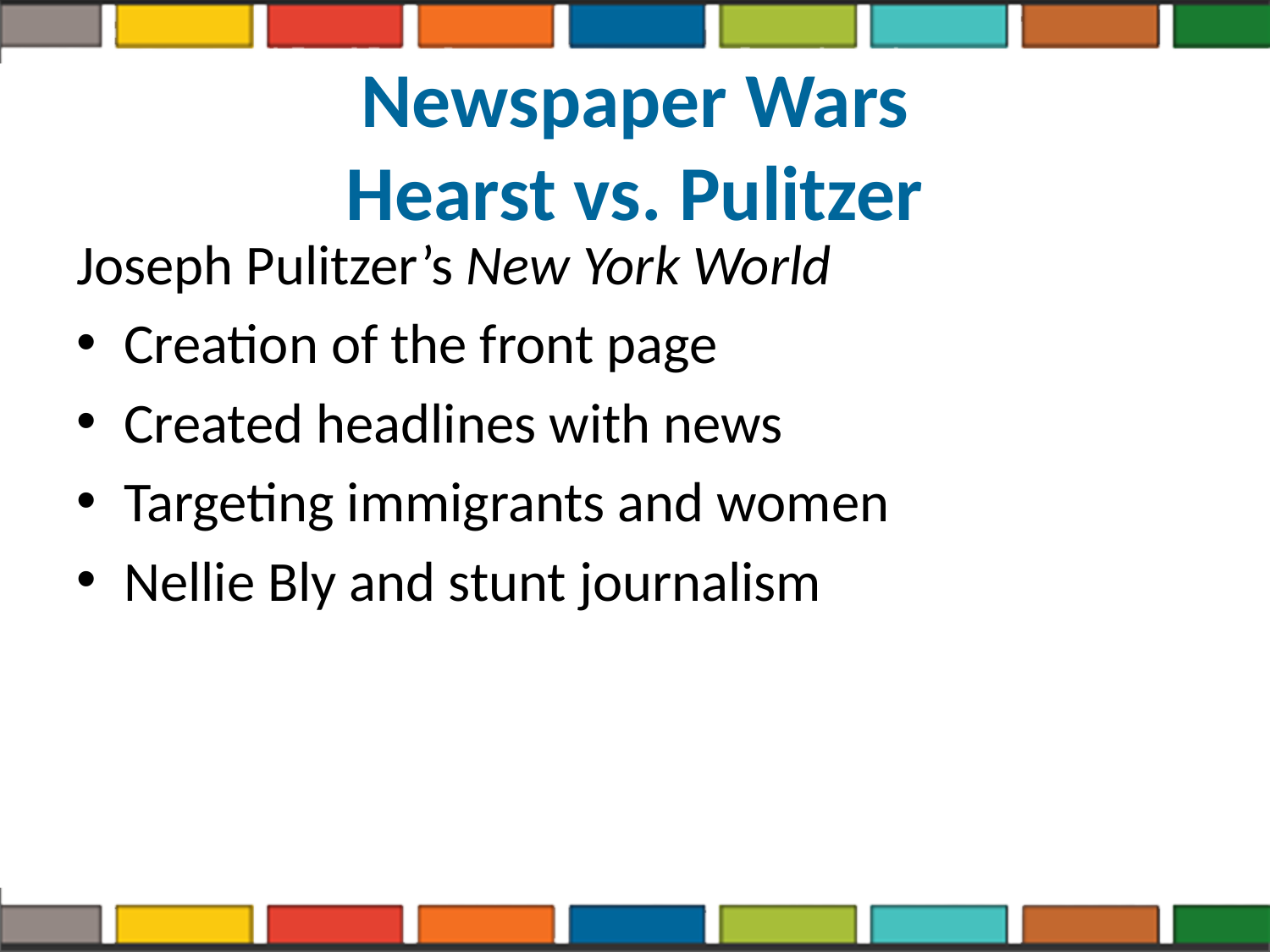

# Newspaper Wars Hearst vs. Pulitzer
Joseph Pulitzer’s New York World
Creation of the front page
Created headlines with news
Targeting immigrants and women
Nellie Bly and stunt journalism